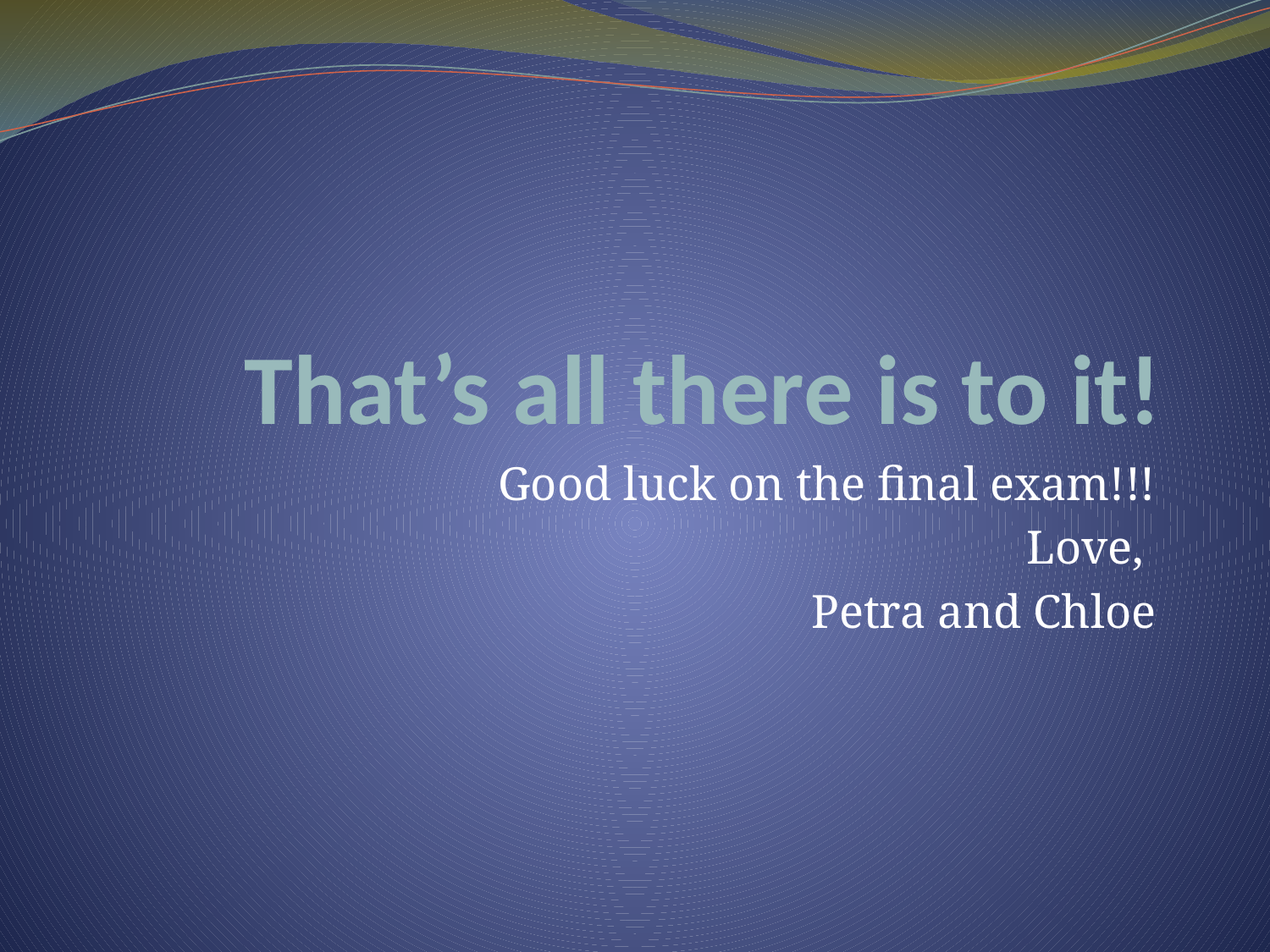

# That’s all there is to it!
Good luck on the final exam!!!
Love,
Petra and Chloe